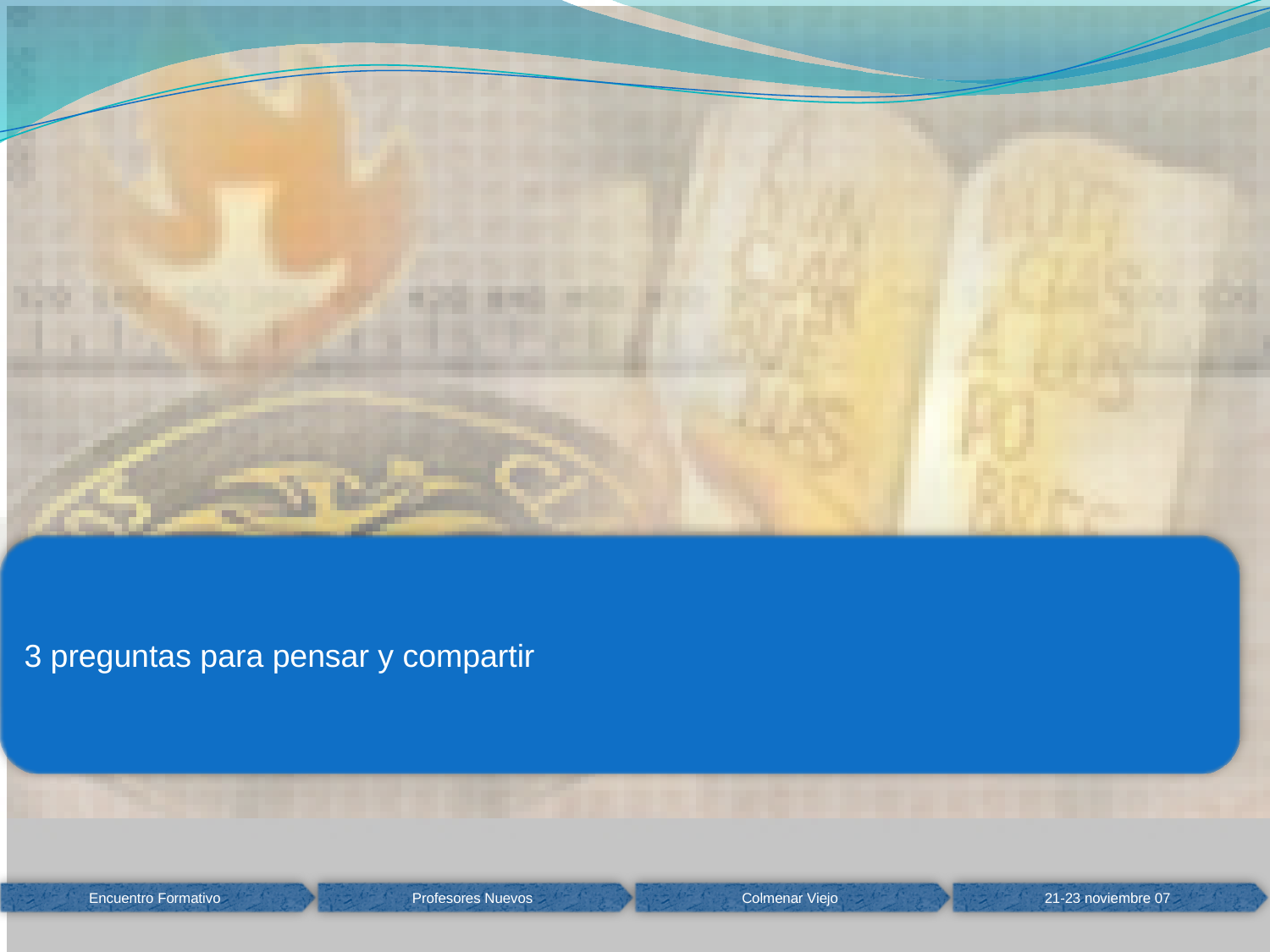

3 preguntas para pensar y compartir
21-23 noviembre 07
Encuentro Formativo
Profesores Nuevos
Colmenar Viejo